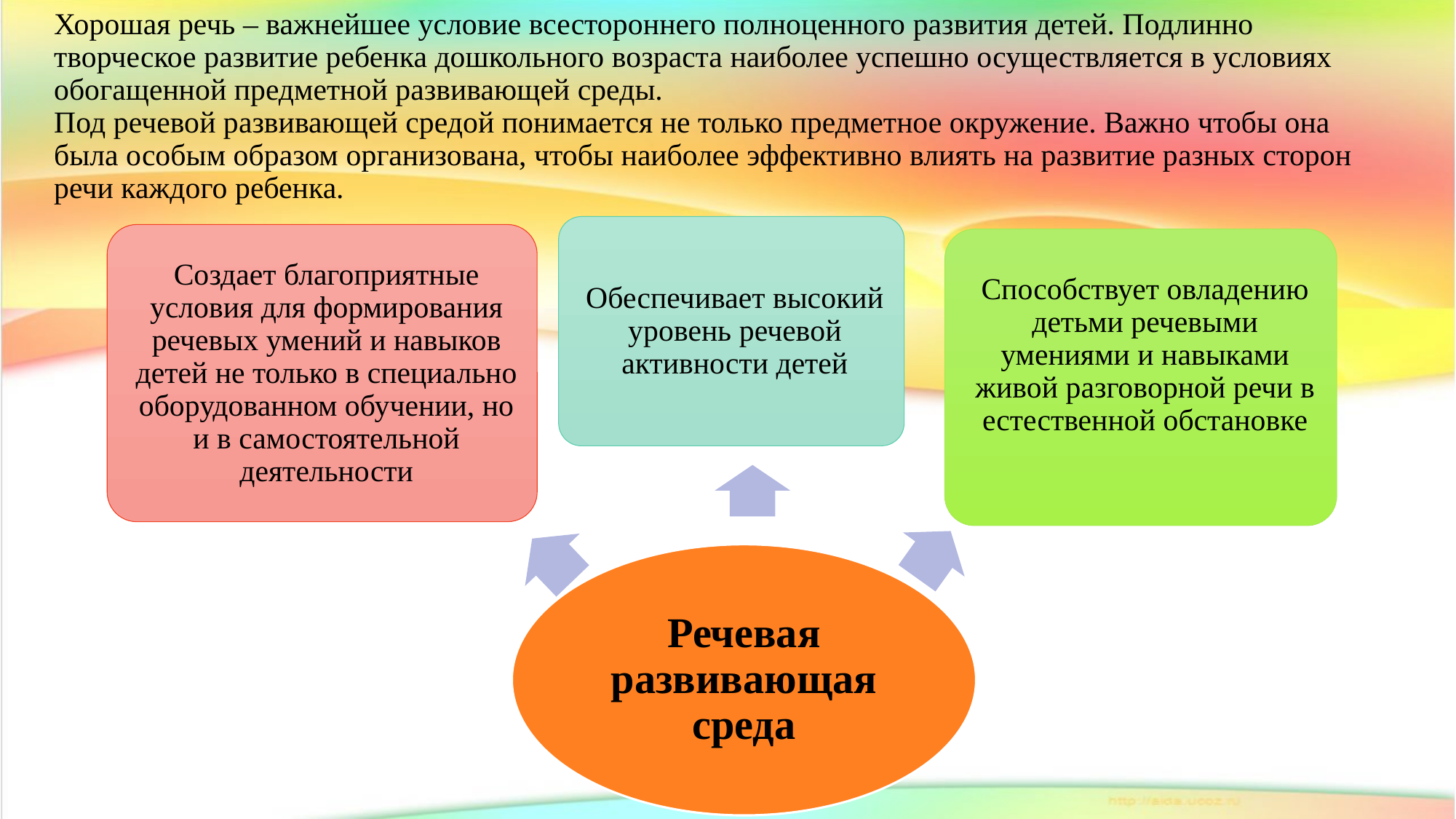

# Хорошая речь – важнейшее условие всестороннего полноценного развития детей. Подлинно творческое развитие ребенка дошкольного возраста наиболее успешно осуществляется в условиях обогащенной предметной развивающей среды. Под речевой развивающей средой понимается не только предметное окружение. Важно чтобы она была особым образом организована, чтобы наиболее эффективно влиять на развитие разных сторон речи каждого ребенка.
Речевая развивающая среда
Создает благоприятные условия для формирования речевых умений и навыков детей не только в специально оборудованном обучении, но и в самостоятельной деятельности
Обеспечивает высокий уровень речевой активности детей
Способствует овладению детьми речевыми умениями и навыками живой разговорной речи в естественной обстановке